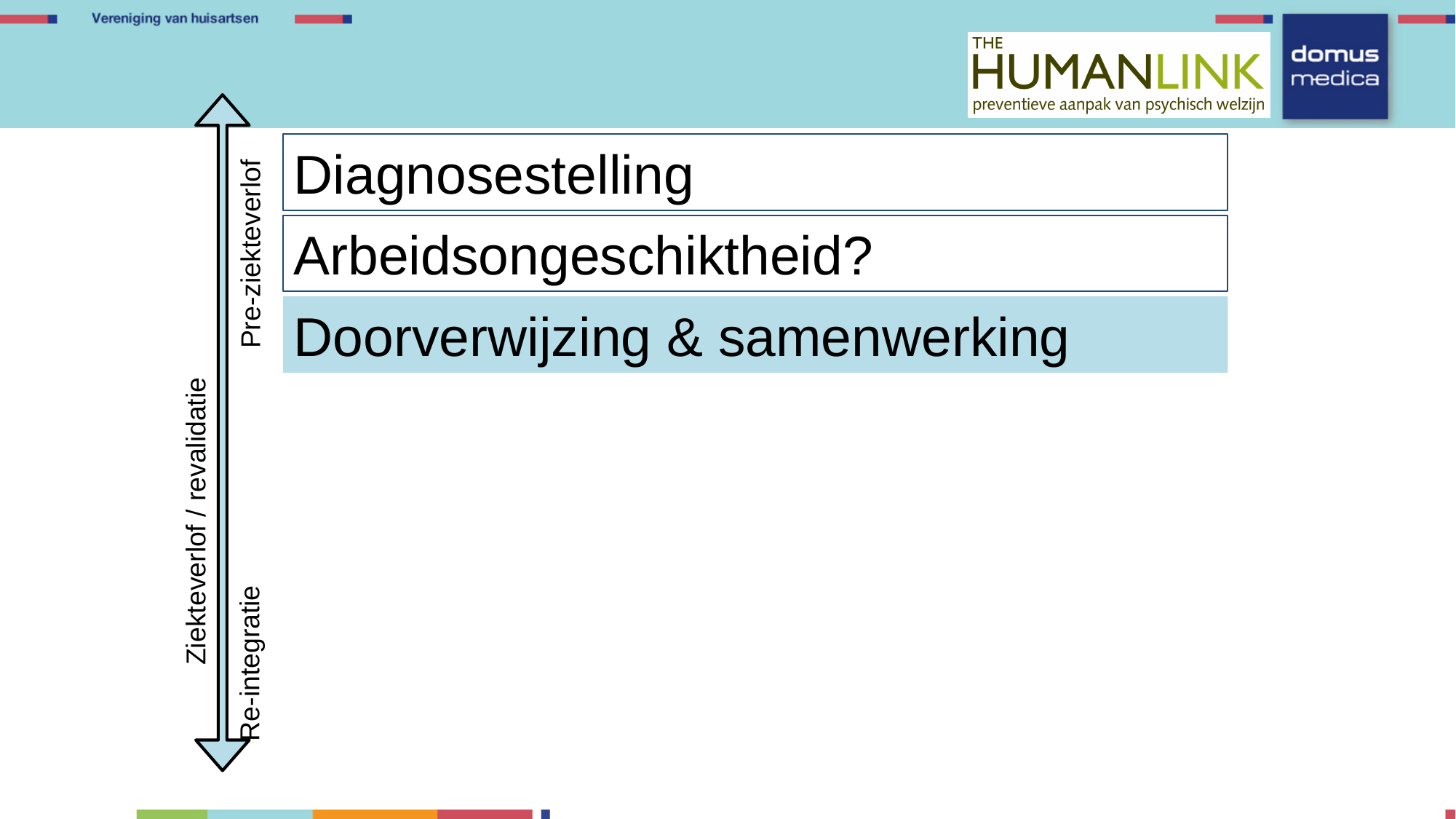

Diagnosestelling
Arbeidsongeschiktheid?
Pre-ziekteverlof
Doorverwijzing & samenwerking

Ziekteverlof / revalidatie
Re-integratie